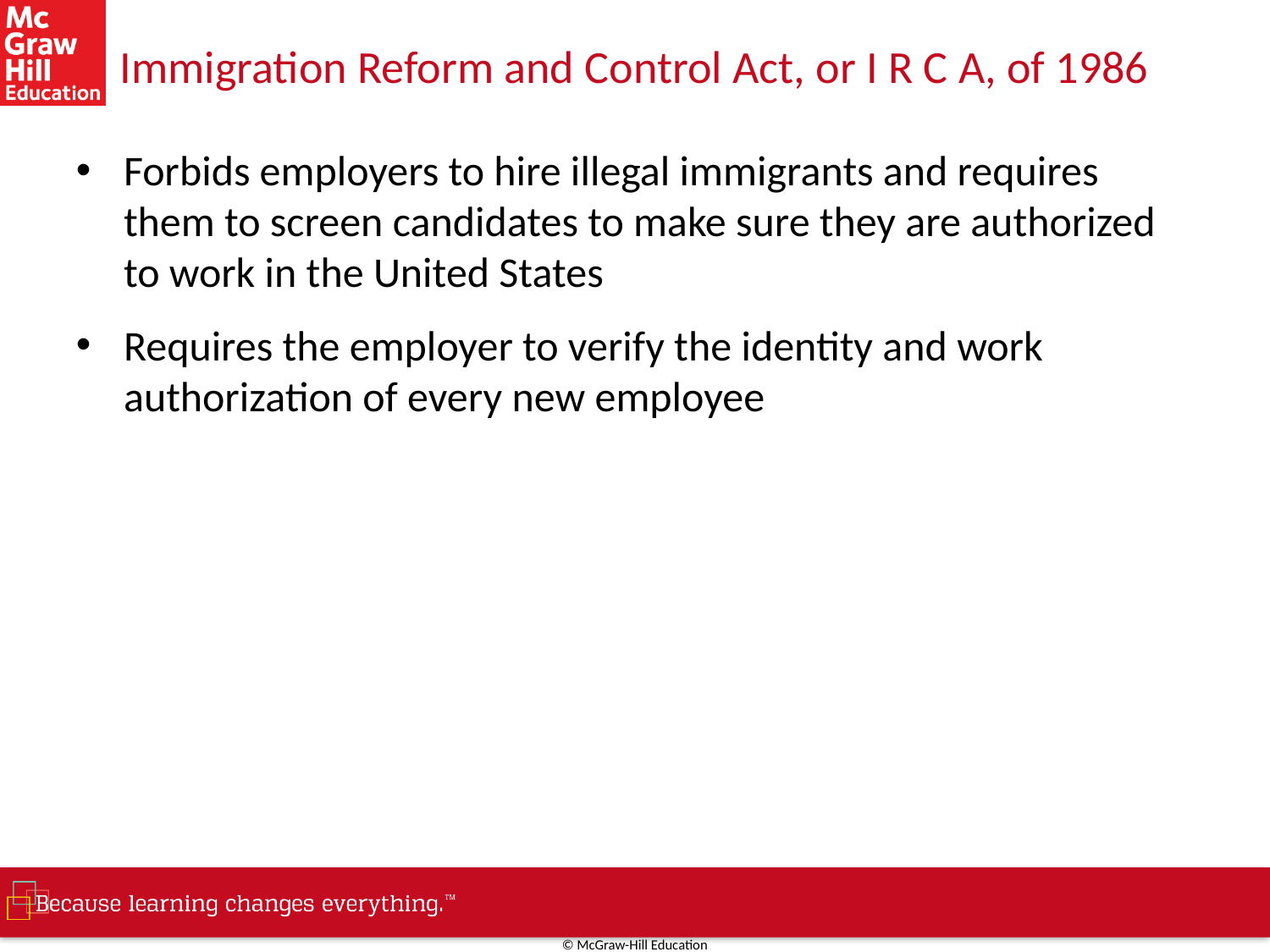

# Immigration Reform and Control Act, or I R C A, of 1986
Forbids employers to hire illegal immigrants and requires them to screen candidates to make sure they are authorized to work in the United States
Requires the employer to verify the identity and work authorization of every new employee